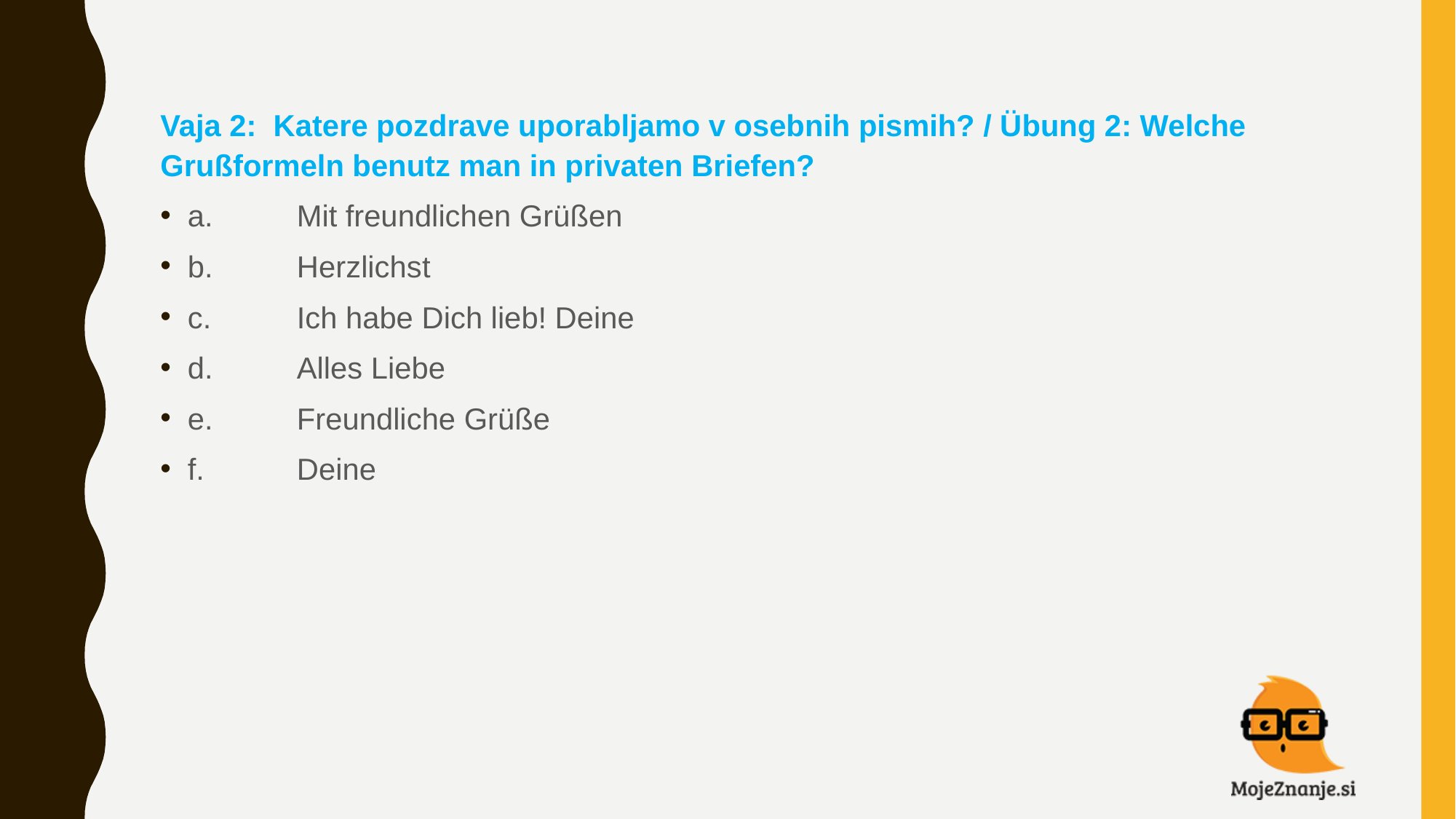

Vaja 2:  Katere pozdrave uporabljamo v osebnih pismih? / Übung 2: Welche Grußformeln benutz man in privaten Briefen?
a.	Mit freundlichen Grüßen
b.	Herzlichst
c.	Ich habe Dich lieb! Deine
d.	Alles Liebe
e.	Freundliche Grüße
f.	Deine